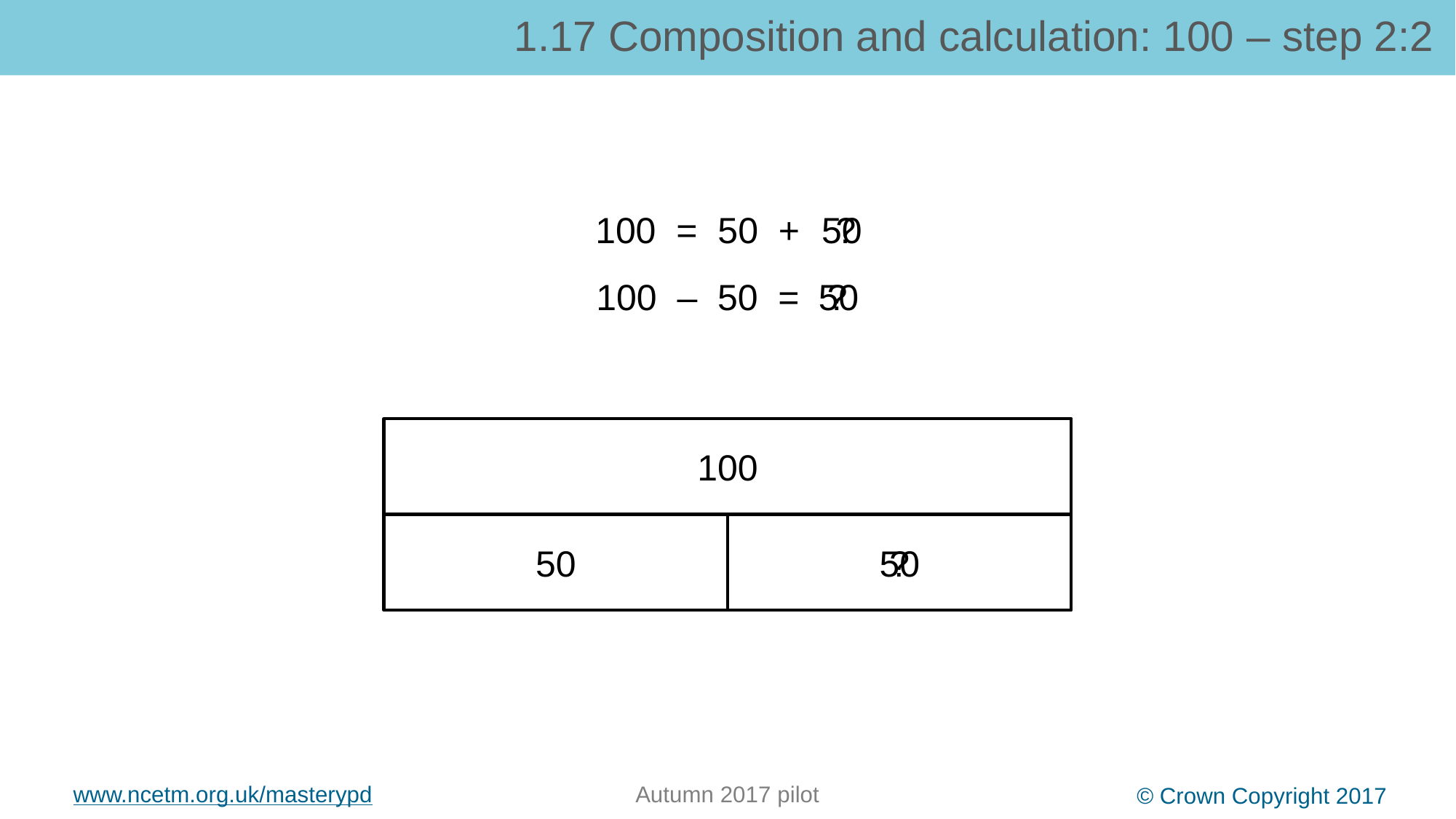

1.17 Composition and calculation: 100 – step 2:2
100  =  50  +
50
?
100  –  50  =
50
?

100

50
50
?